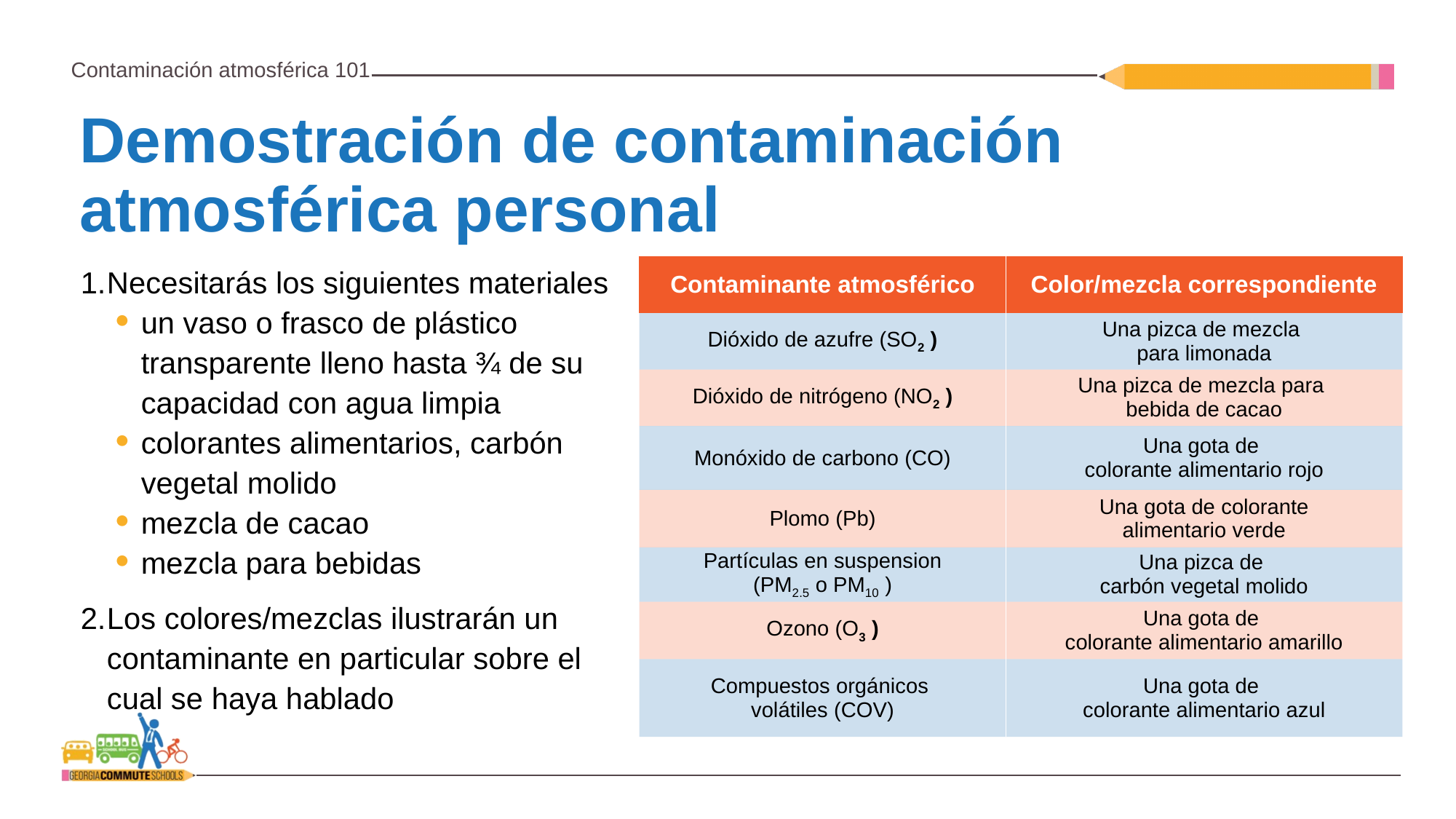

Demostración de contaminación atmosférica personal
Necesitarás los siguientes materiales
un vaso o frasco de plástico transparente lleno hasta ¾ de su capacidad con agua limpia
colorantes alimentarios, carbón vegetal molido
mezcla de cacao
mezcla para bebidas
Los colores/mezclas ilustrarán un contaminante en particular sobre el cual se haya hablado
| Contaminante atmosférico | Color/mezcla correspondiente |
| --- | --- |
| Dióxido de azufre (SO2 ) | Una pizca de mezcla para limonada |
| Dióxido de nitrógeno (NO2 ) | Una pizca de mezcla para bebida de cacao |
| Monóxido de carbono (CO) | Una gota de colorante alimentario rojo |
| Plomo (Pb) | Una gota de colorante alimentario verde |
| Partículas en suspension (PM2.5 o PM10 ) | Una pizca de carbón vegetal molido |
| Ozono (O3 ) | Una gota de colorante alimentario amarillo |
| Compuestos orgánicos volátiles (COV) | Una gota de colorante alimentario azul |